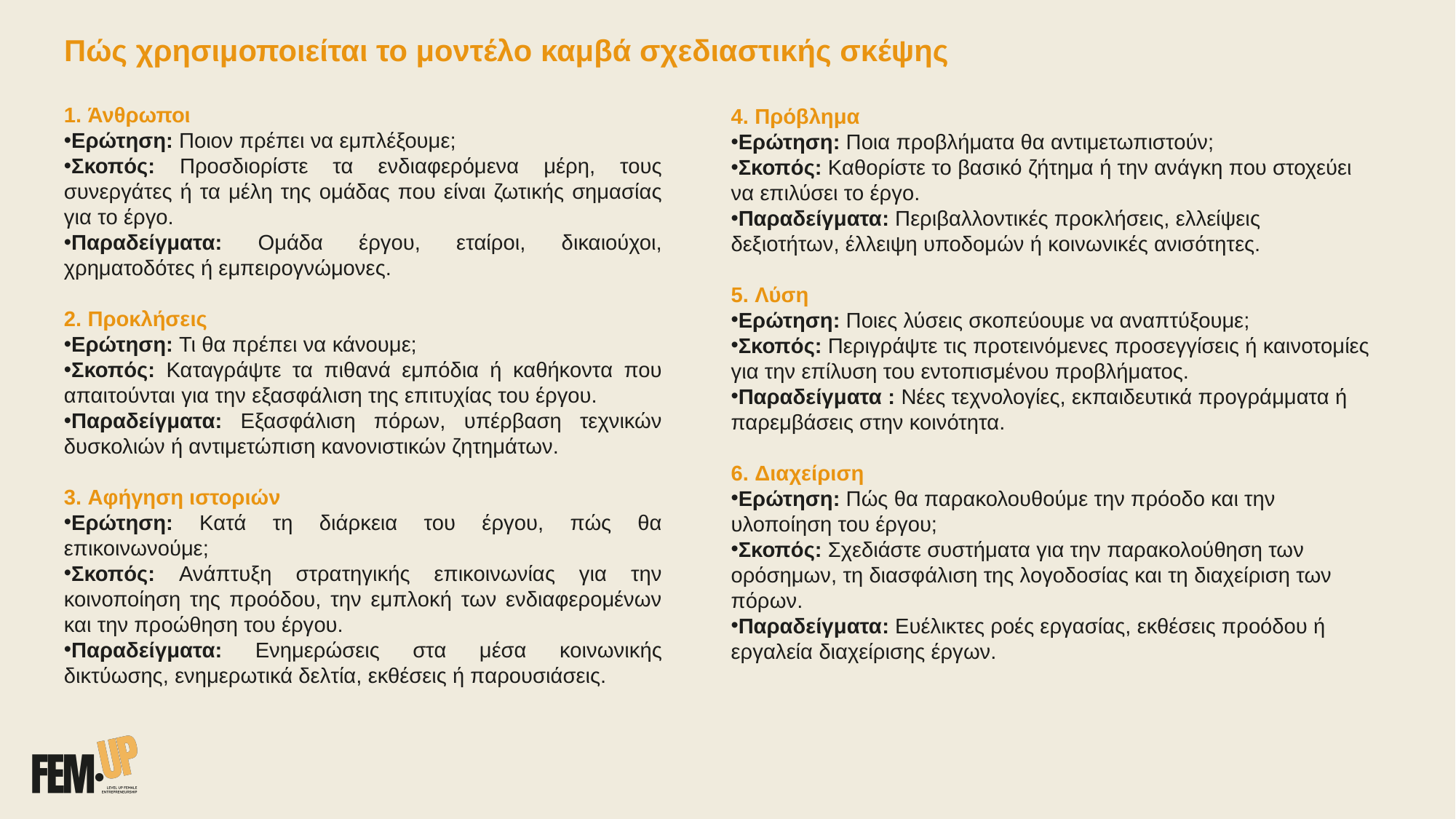

# Πώς χρησιμοποιείται το μοντέλο καμβά σχεδιαστικής σκέψης
1. Άνθρωποι
Ερώτηση: Ποιον πρέπει να εμπλέξουμε;
Σκοπός: Προσδιορίστε τα ενδιαφερόμενα μέρη, τους συνεργάτες ή τα μέλη της ομάδας που είναι ζωτικής σημασίας για το έργο.
Παραδείγματα: Ομάδα έργου, εταίροι, δικαιούχοι, χρηματοδότες ή εμπειρογνώμονες.

2. Προκλήσεις
Ερώτηση: Τι θα πρέπει να κάνουμε;
Σκοπός: Καταγράψτε τα πιθανά εμπόδια ή καθήκοντα που απαιτούνται για την εξασφάλιση της επιτυχίας του έργου.
Παραδείγματα: Εξασφάλιση πόρων, υπέρβαση τεχνικών δυσκολιών ή αντιμετώπιση κανονιστικών ζητημάτων.

3. Αφήγηση ιστοριών
Ερώτηση: Κατά τη διάρκεια του έργου, πώς θα επικοινωνούμε;
Σκοπός: Ανάπτυξη στρατηγικής επικοινωνίας για την κοινοποίηση της προόδου, την εμπλοκή των ενδιαφερομένων και την προώθηση του έργου.
Παραδείγματα: Ενημερώσεις στα μέσα κοινωνικής δικτύωσης, ενημερωτικά δελτία, εκθέσεις ή παρουσιάσεις.
4. Πρόβλημα
Ερώτηση: Ποια προβλήματα θα αντιμετωπιστούν;
Σκοπός: Καθορίστε το βασικό ζήτημα ή την ανάγκη που στοχεύει να επιλύσει το έργο.
Παραδείγματα: Περιβαλλοντικές προκλήσεις, ελλείψεις δεξιοτήτων, έλλειψη υποδομών ή κοινωνικές ανισότητες.

5. Λύση
Ερώτηση: Ποιες λύσεις σκοπεύουμε να αναπτύξουμε;
Σκοπός: Περιγράψτε τις προτεινόμενες προσεγγίσεις ή καινοτομίες για την επίλυση του εντοπισμένου προβλήματος.
Παραδείγματα : Νέες τεχνολογίες, εκπαιδευτικά προγράμματα ή παρεμβάσεις στην κοινότητα.

6. Διαχείριση
Ερώτηση: Πώς θα παρακολουθούμε την πρόοδο και την υλοποίηση του έργου;
Σκοπός: Σχεδιάστε συστήματα για την παρακολούθηση των ορόσημων, τη διασφάλιση της λογοδοσίας και τη διαχείριση των πόρων.
Παραδείγματα: Ευέλικτες ροές εργασίας, εκθέσεις προόδου ή εργαλεία διαχείρισης έργων.